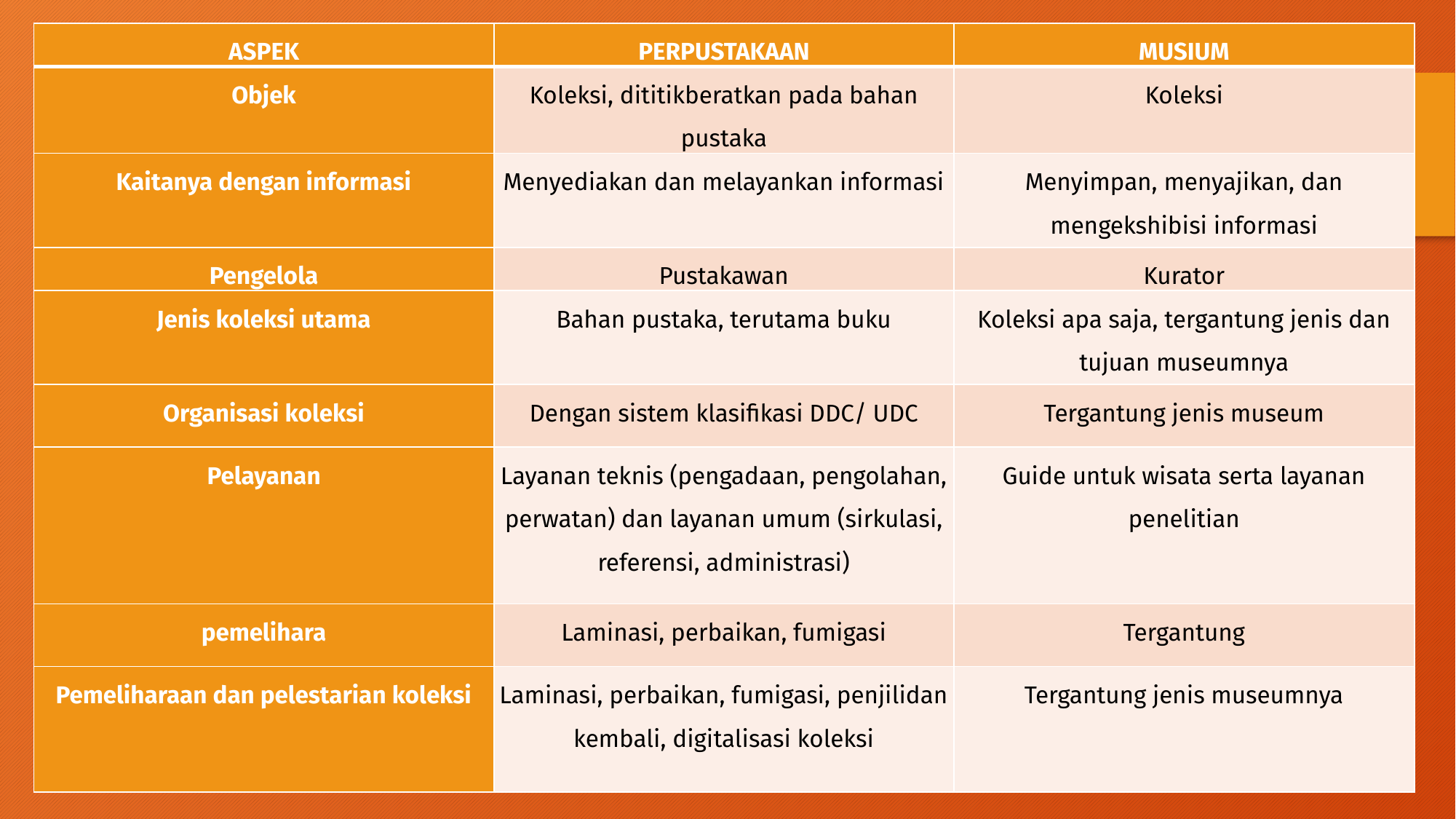

| ASPEK | PERPUSTAKAAN | MUSIUM |
| --- | --- | --- |
| Objek | Koleksi, dititikberatkan pada bahan pustaka | Koleksi |
| Kaitanya dengan informasi | Menyediakan dan melayankan informasi | Menyimpan, menyajikan, dan mengekshibisi informasi |
| Pengelola | Pustakawan | Kurator |
| Jenis koleksi utama | Bahan pustaka, terutama buku | Koleksi apa saja, tergantung jenis dan tujuan museumnya |
| Organisasi koleksi | Dengan sistem klasifikasi DDC/ UDC | Tergantung jenis museum |
| Pelayanan | Layanan teknis (pengadaan, pengolahan, perwatan) dan layanan umum (sirkulasi, referensi, administrasi) | Guide untuk wisata serta layanan penelitian |
| pemelihara | Laminasi, perbaikan, fumigasi | Tergantung |
| Pemeliharaan dan pelestarian koleksi | Laminasi, perbaikan, fumigasi, penjilidan kembali, digitalisasi koleksi | Tergantung jenis museumnya |